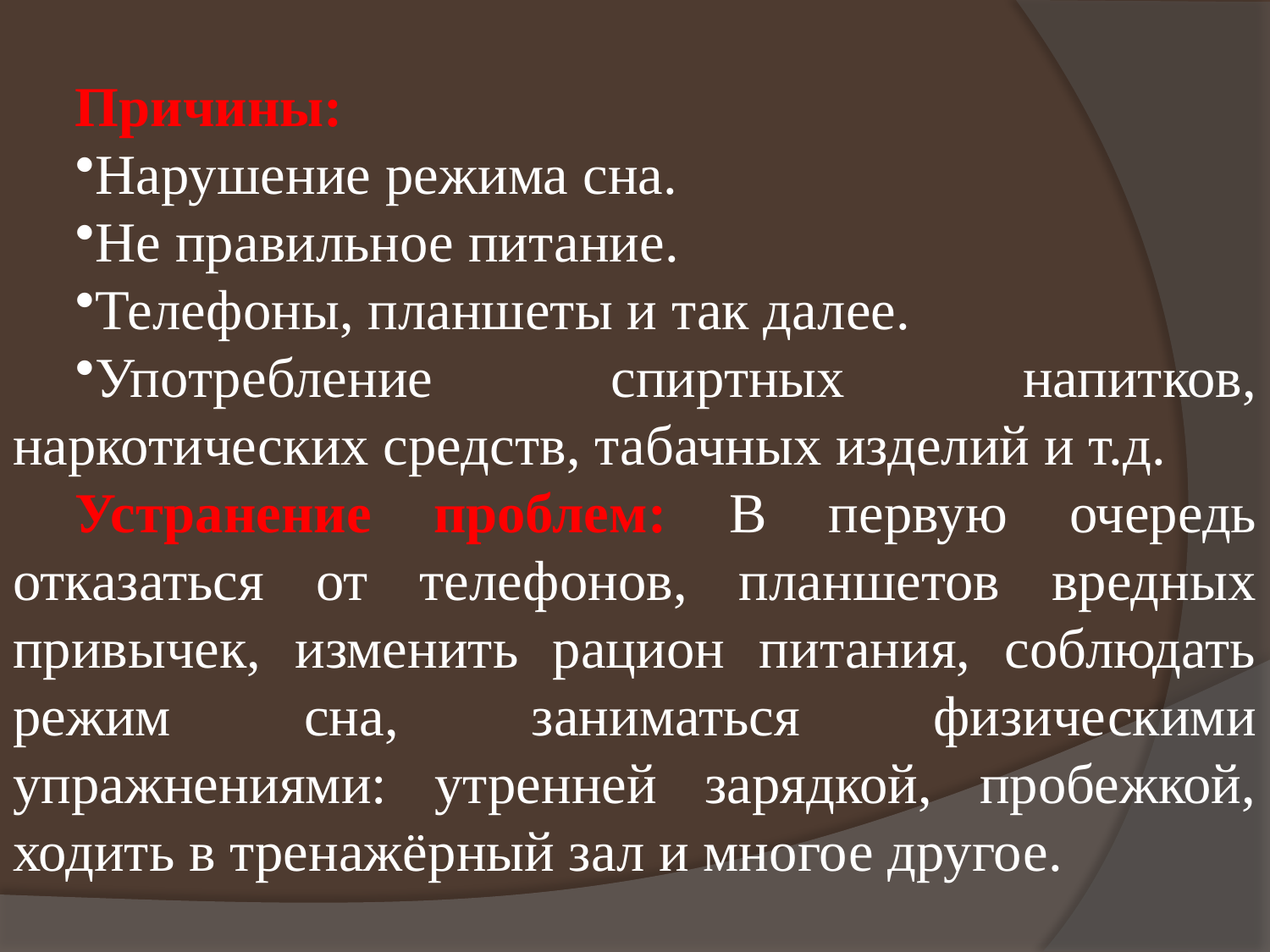

Причины:
Нарушение режима сна.
Не правильное питание.
Телефоны, планшеты и так далее.
Употребление спиртных напитков, наркотических средств, табачных изделий и т.д.
Устранение проблем: В первую очередь отказаться от телефонов, планшетов вредных привычек, изменить рацион питания, соблюдать режим сна, заниматься физическими упражнениями: утренней зарядкой, пробежкой, ходить в тренажёрный зал и многое другое.